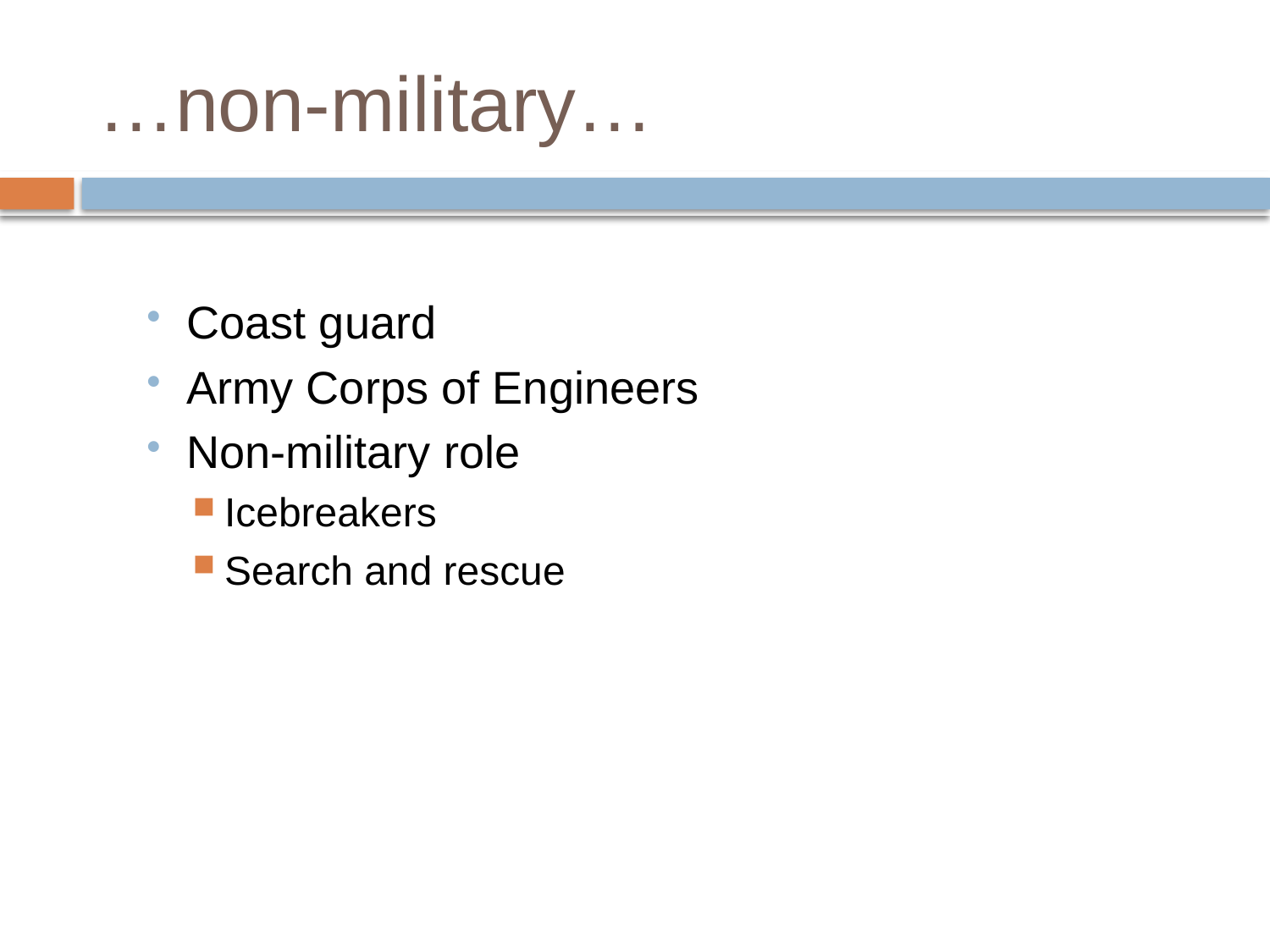

# …non-military…

Coast guard
Army Corps of Engineers
Non-military role
Icebreakers
Search and rescue